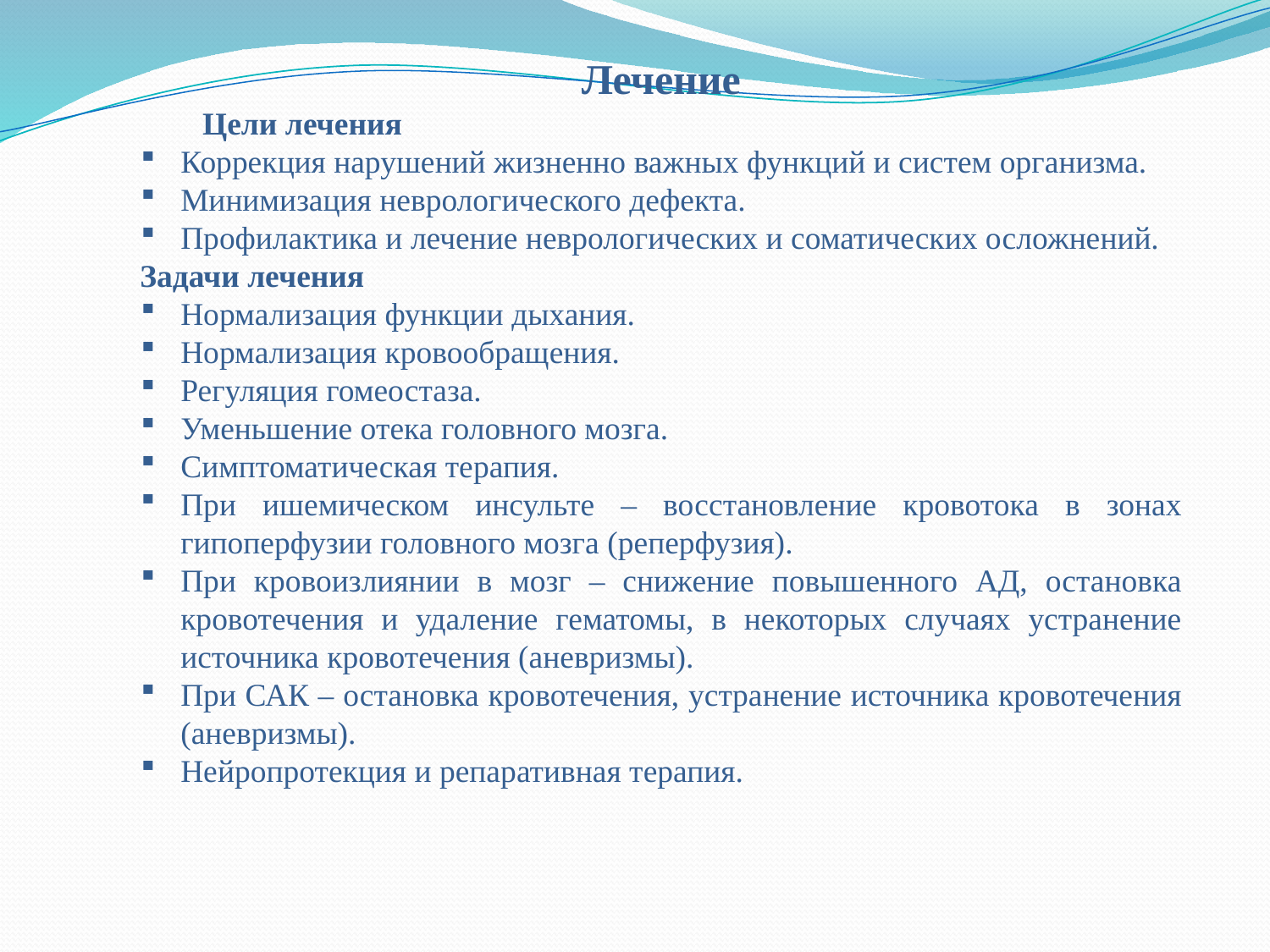

Лечение
Цели лечения
Коррекция нарушений жизненно важных функций и систем организма.
Минимизация неврологического дефекта.
Профилактика и лечение неврологических и соматических осложнений.
Задачи лечения
Нормализация функции дыхания.
Нормализация кровообращения.
Регуляция гомеостаза.
Уменьшение отека головного мозга.
Симптоматическая терапия.
При ишемическом инсульте – восстановление кровотока в зонах гипоперфузии головного мозга (реперфузия).
При кровоизлиянии в мозг – снижение повышенного АД, остановка кровотечения и удаление гематомы, в некоторых случаях устранение источника кровотечения (аневризмы).
При САК – остановка кровотечения, устранение источника кровотечения (аневризмы).
Нейропротекция и репаративная терапия.